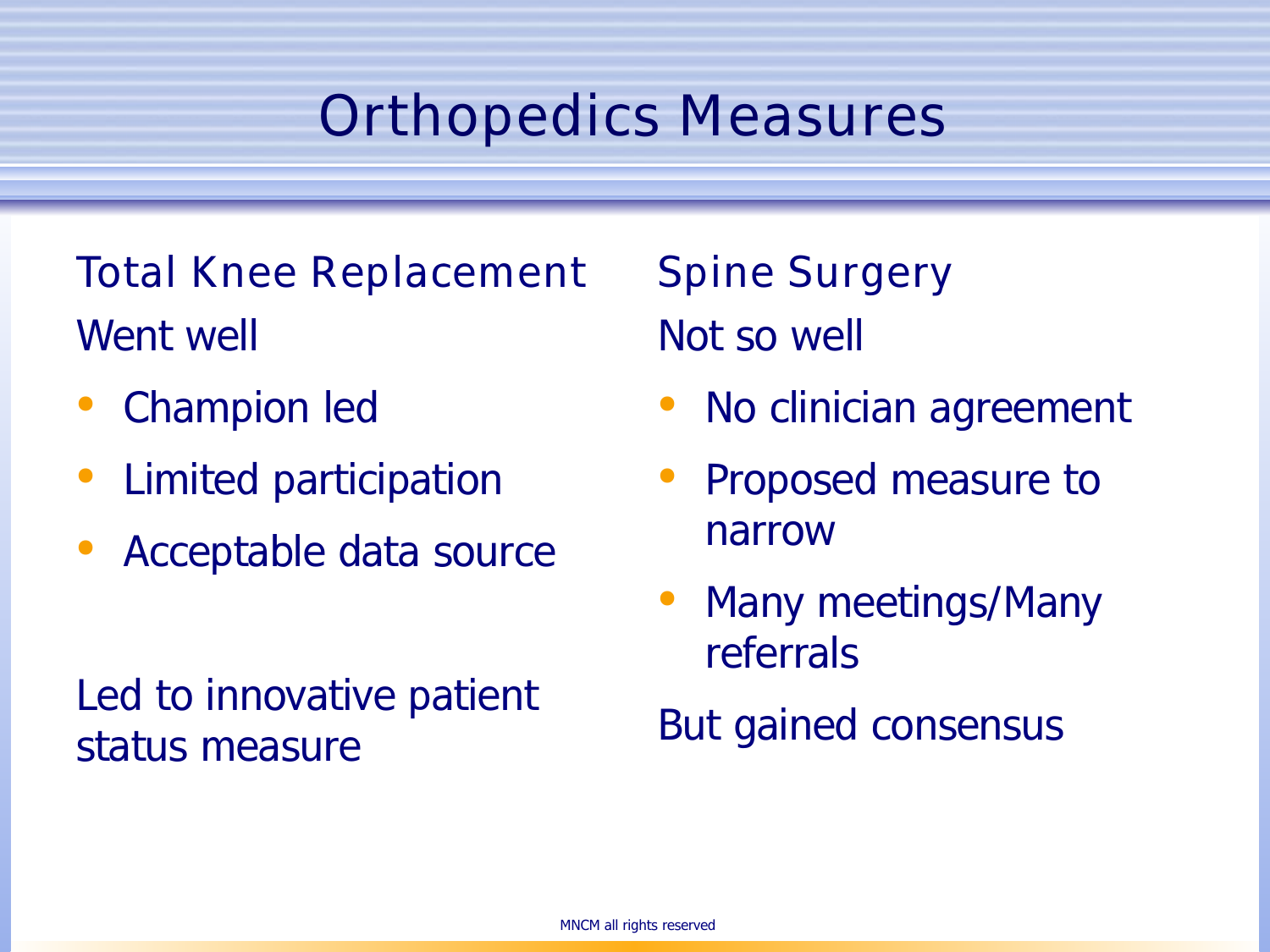

# Orthopedics Measures
Total Knee Replacement
Spine Surgery
Went well
Champion led
Limited participation
Acceptable data source

Led to innovative patient status measure
Not so well
No clinician agreement
Proposed measure to narrow
Many meetings/Many referrals
But gained consensus
MNCM all rights reserved